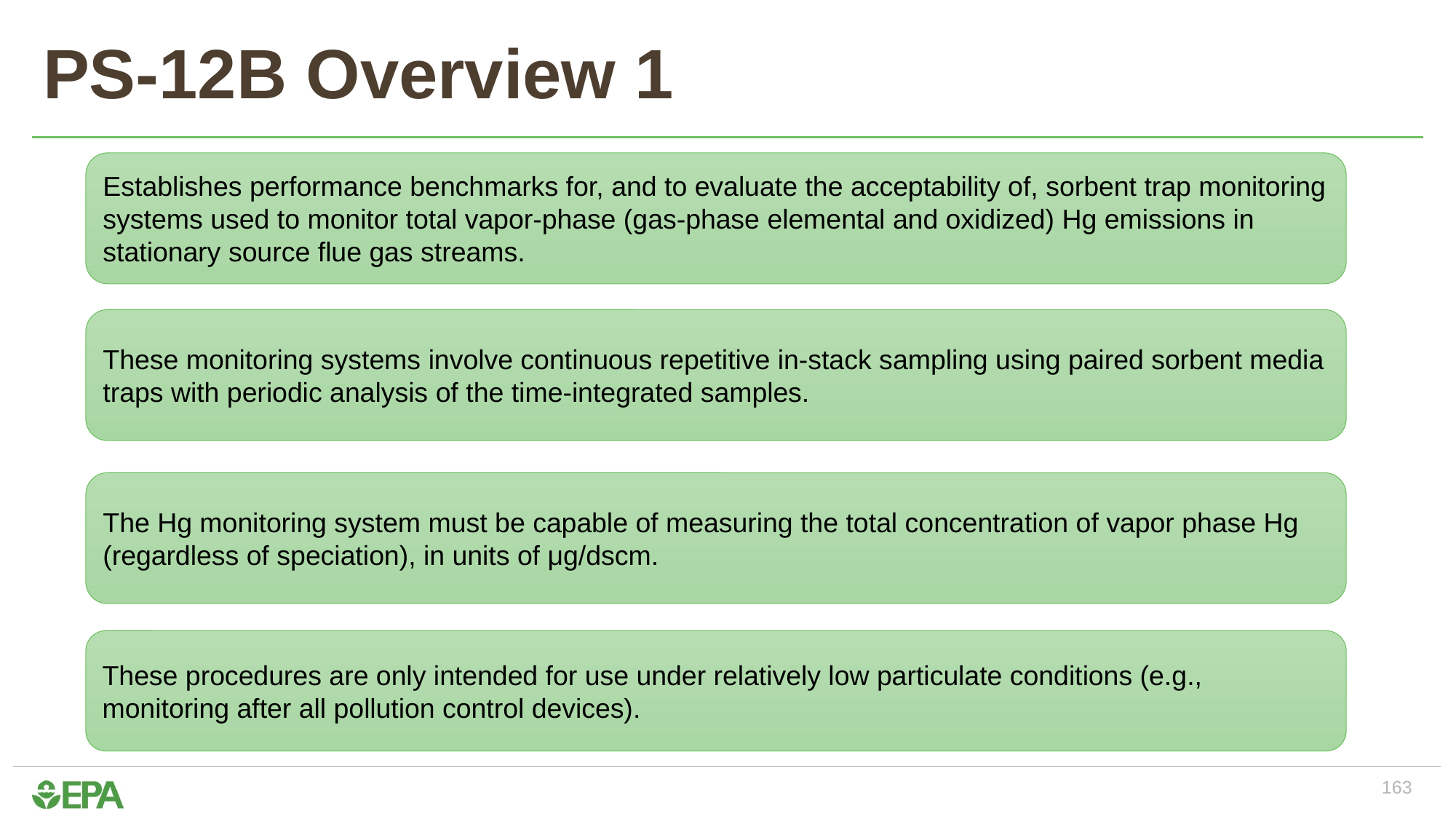

# PS-12B Overview 1
Establishes performance benchmarks for, and to evaluate the acceptability of, sorbent trap monitoring systems used to monitor total vapor-phase (gas-phase elemental and oxidized) Hg emissions in stationary source flue gas streams.
These monitoring systems involve continuous repetitive in-stack sampling using paired sorbent media traps with periodic analysis of the time-integrated samples.
The Hg monitoring system must be capable of measuring the total concentration of vapor phase Hg (regardless of speciation), in units of μg/dscm.

These procedures are only intended for use under relatively low particulate conditions (e.g., monitoring after all pollution control devices).

163